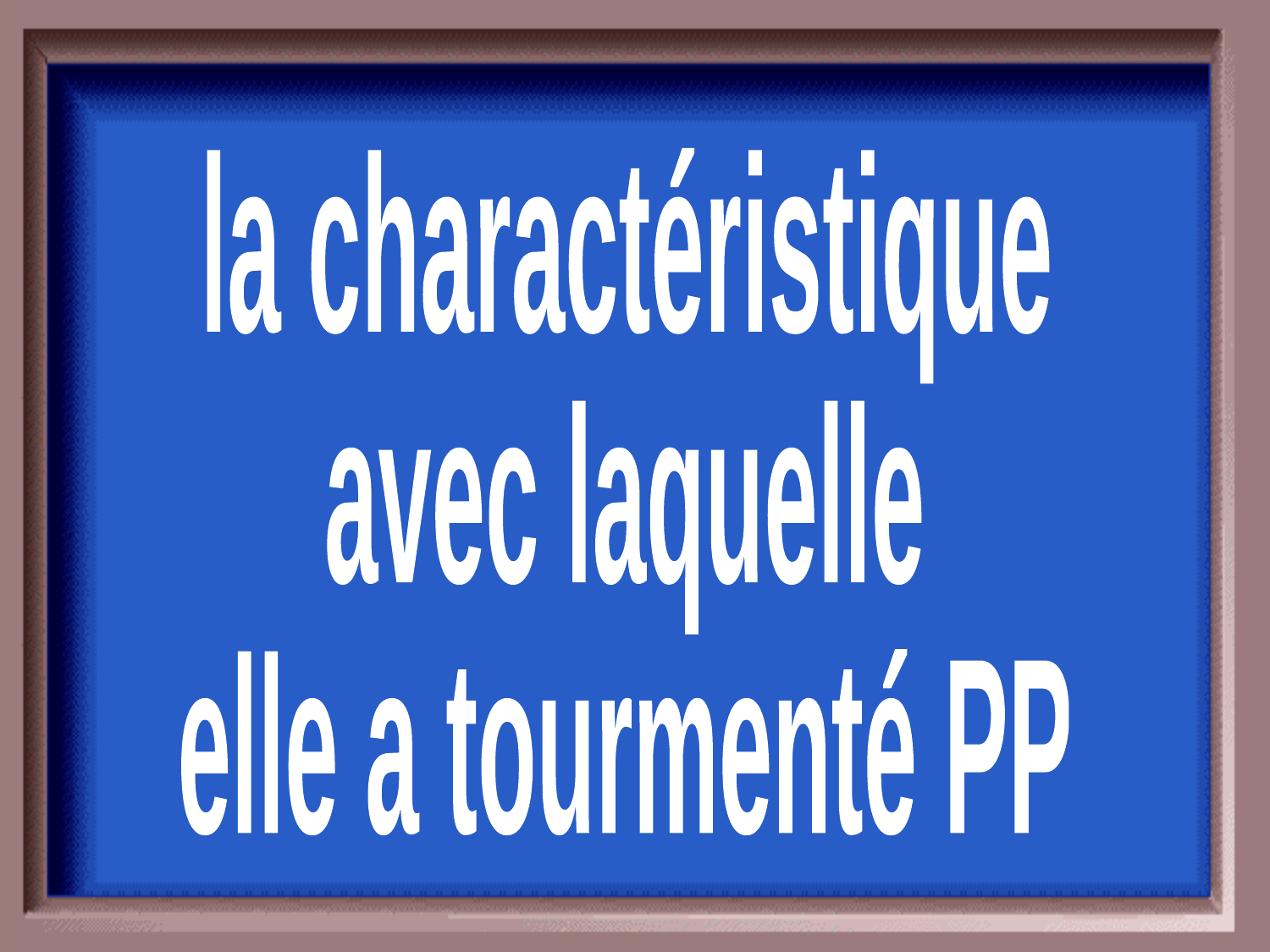

la charactéristique
avec laquelle
elle a tourmenté PP